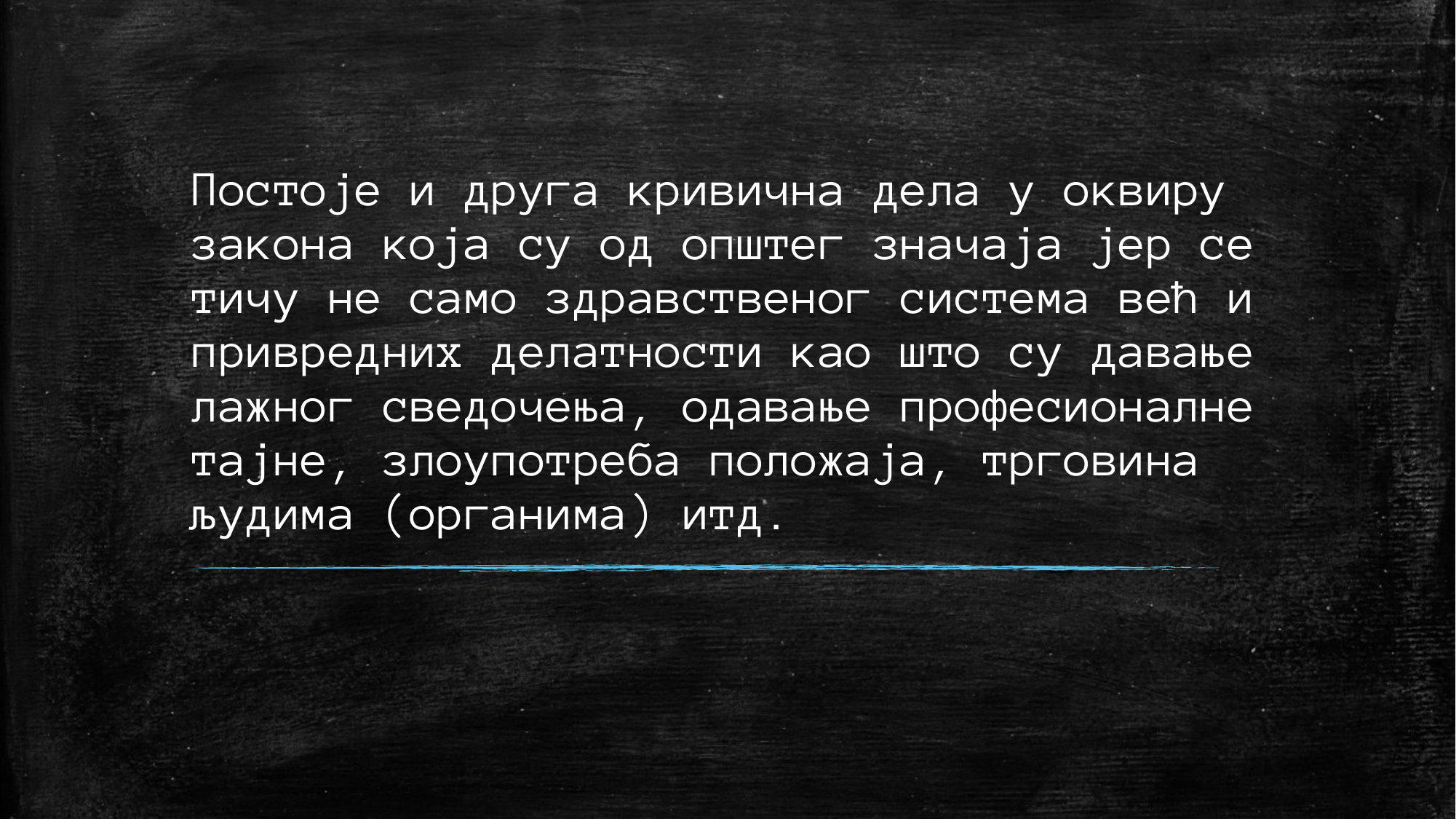

# Постоје и друга кривична дела у оквиру закона која су од општег значаја јер се тичу не само здравственог система већ и привредних делатности као што су давање лажног сведочења, одавање професионалне тајне, злоупотреба положаја, трговина људима (органима) итд.